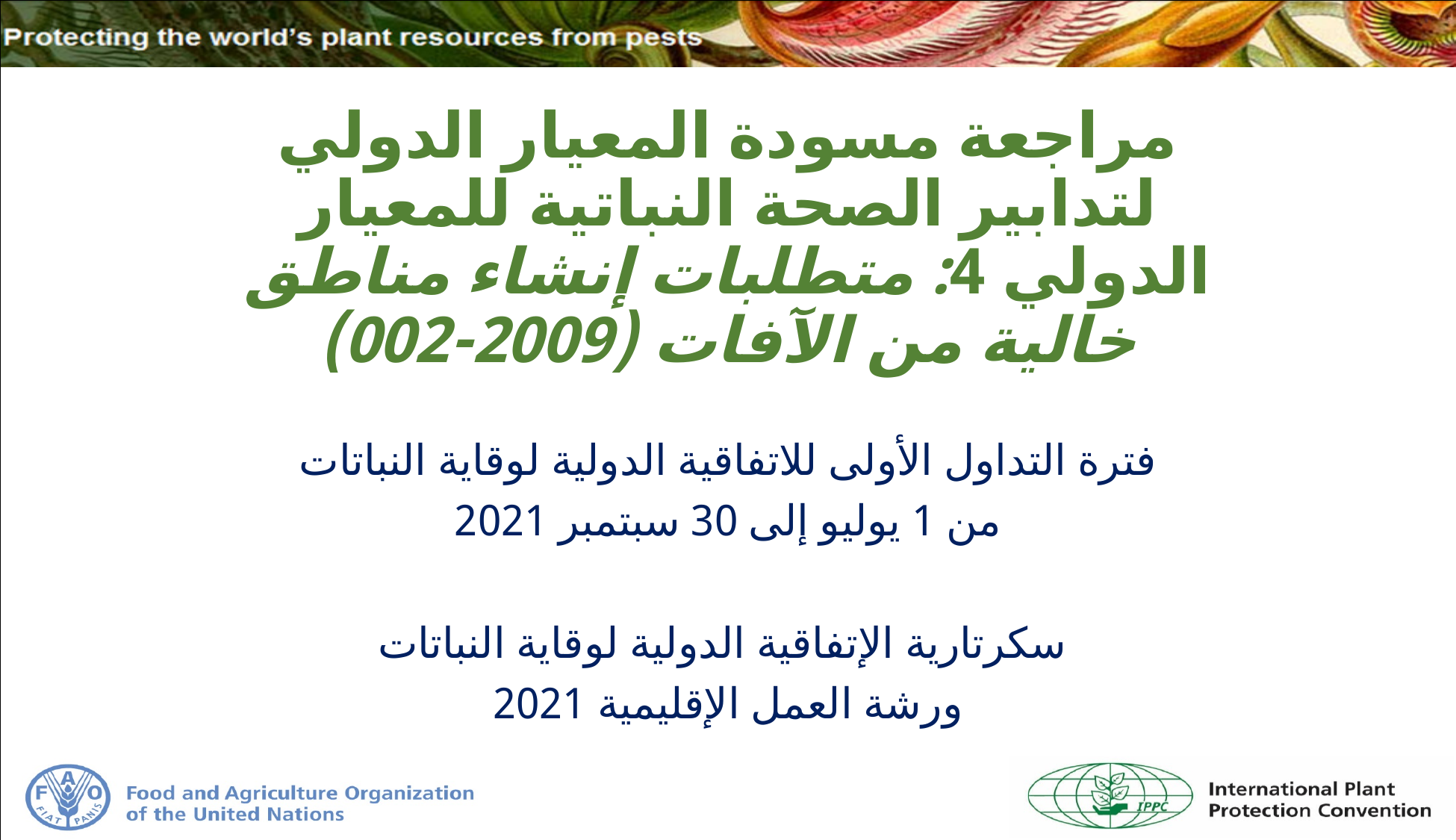

# مراجعة مسودة المعيار الدولي لتدابير الصحة النباتية للمعيار الدولي 4: متطلبات إنشاء مناطق خالية من الآفات (2009-002)
فترة التداول الأولى للاتفاقية الدولية لوقاية النباتات
من 1 يوليو إلى 30 سبتمبر 2021

سكرتارية الإتفاقية الدولية لوقاية النباتات
ورشة العمل الإقليمية 2021